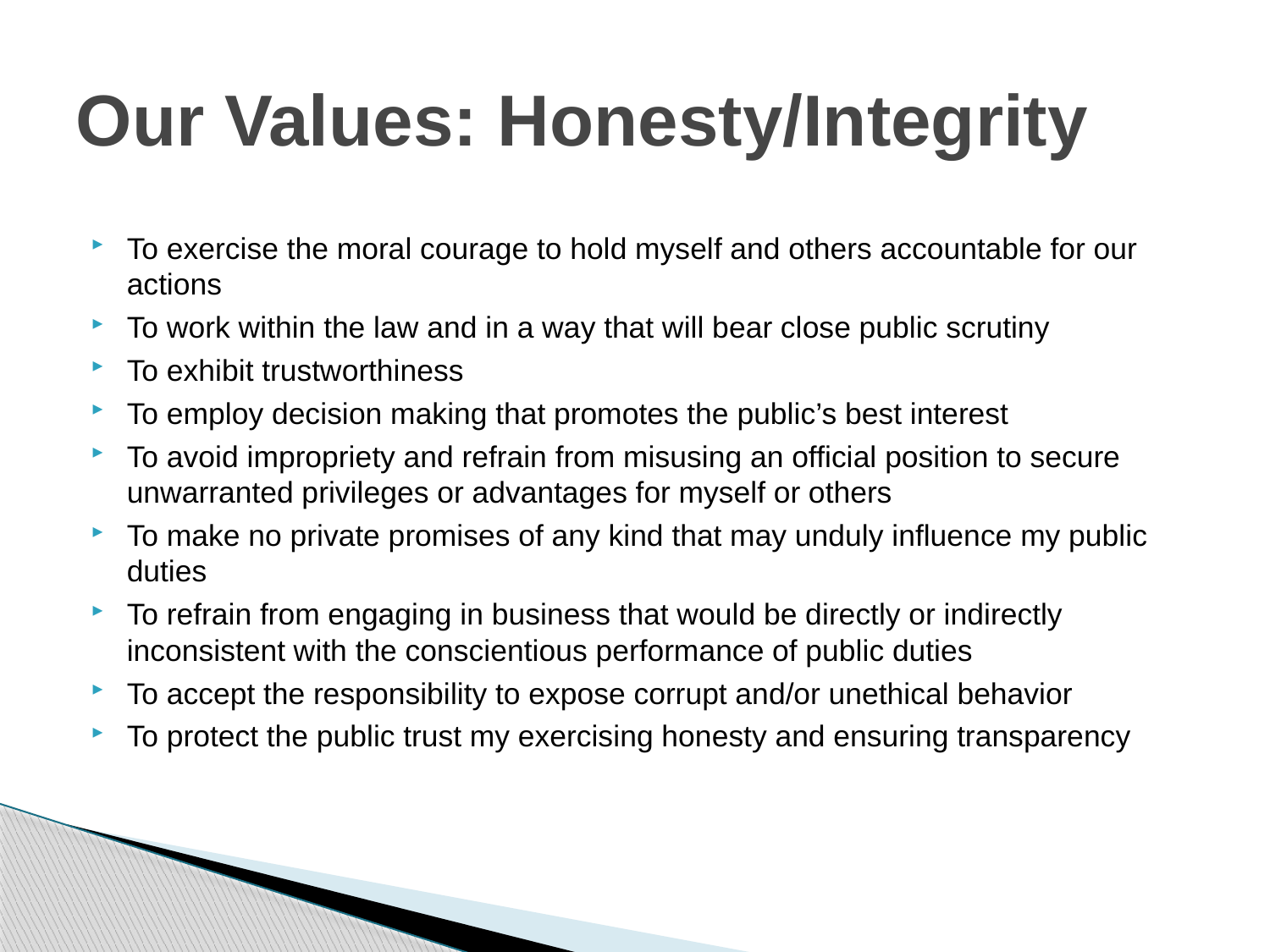

# Our Values: Honesty/Integrity

To exercise the moral courage to hold myself and others accountable for our actions
To work within the law and in a way that will bear close public scrutiny
To exhibit trustworthiness
To employ decision making that promotes the public’s best interest
To avoid impropriety and refrain from misusing an official position to secure unwarranted privileges or advantages for myself or others
To make no private promises of any kind that may unduly influence my public duties
To refrain from engaging in business that would be directly or indirectly inconsistent with the conscientious performance of public duties
To accept the responsibility to expose corrupt and/or unethical behavior
To protect the public trust my exercising honesty and ensuring transparency